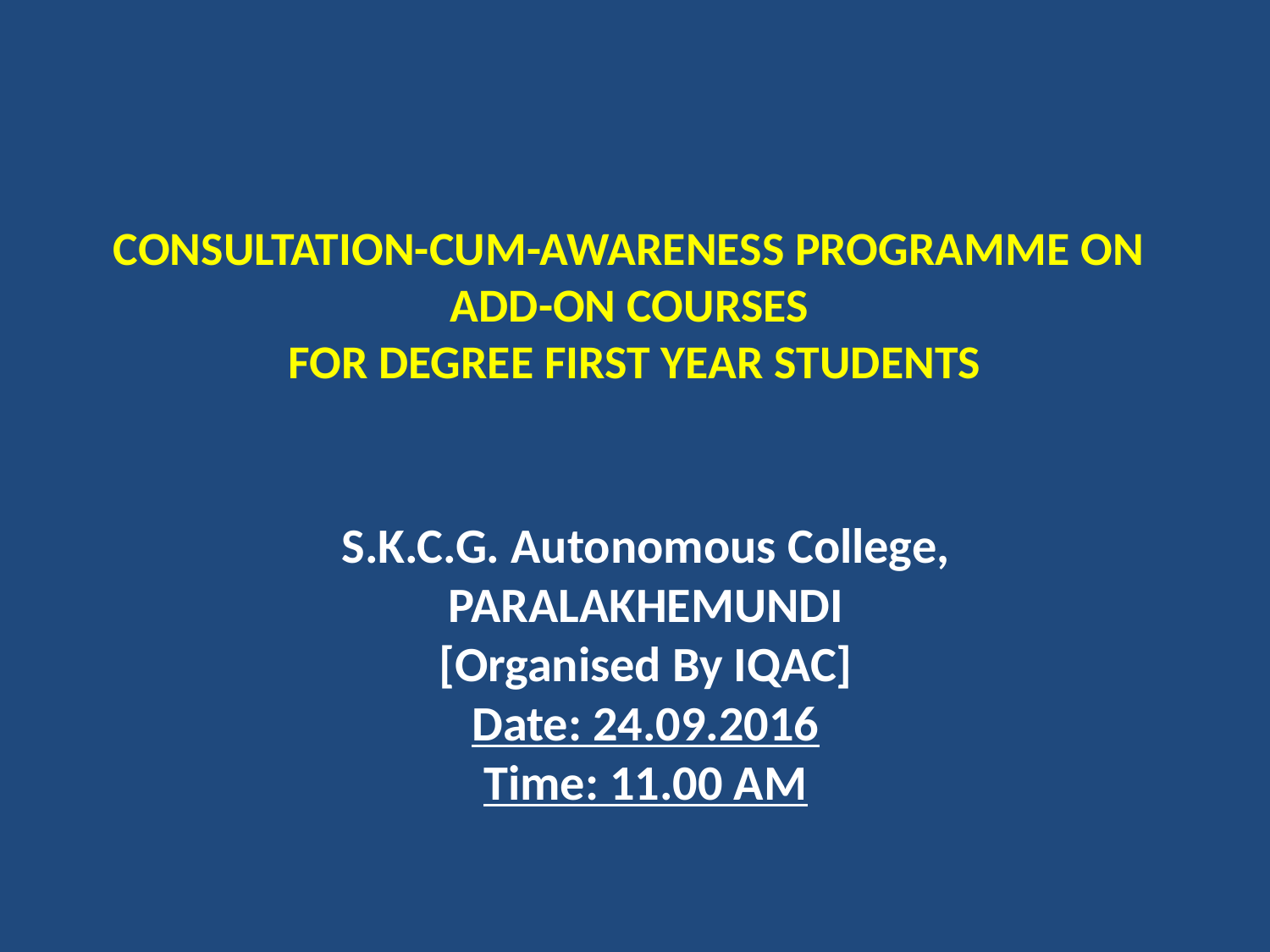

# CONSULTATION-CUM-AWARENESS PROGRAMME ON ADD-ON COURSES FOR DEGREE FIRST YEAR STUDENTS
S.K.C.G. Autonomous College, PARALAKHEMUNDI
[Organised By IQAC]
Date: 24.09.2016
Time: 11.00 AM